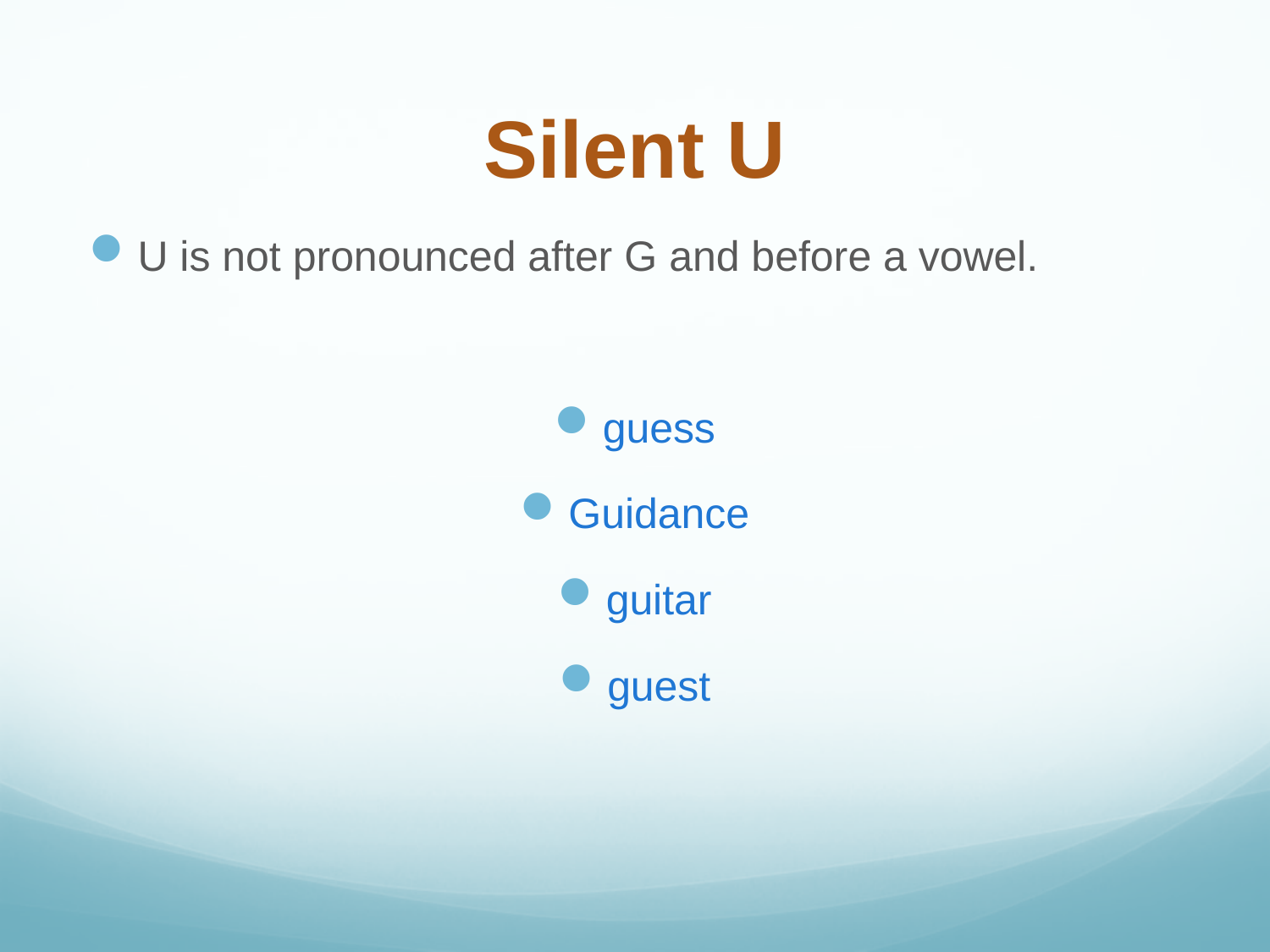

# Silent U
U is not pronounced after G and before a vowel.

guess
Guidance
 guitar
guest